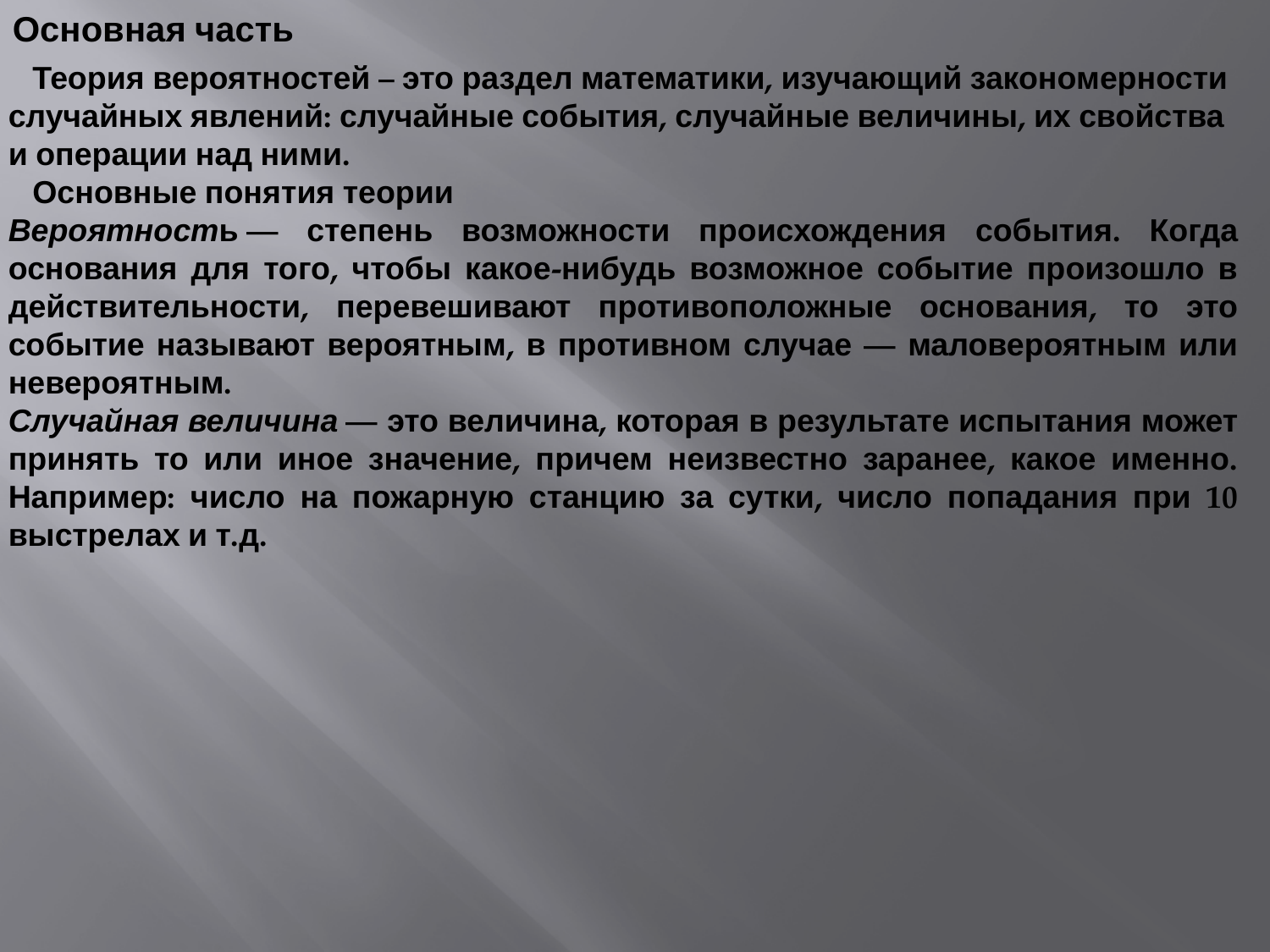

Основная часть
   Теория вероятностей – это раздел математики, изучающий закономерности случайных явлений: случайные события, случайные величины, их свойства и операции над ними.
   Основные понятия теории
Вероятность — степень возможности происхождения события. Когда основания для того, чтобы какое-нибудь возможное событие произошло в действительности, перевешивают противоположные основания, то это событие называют вероятным, в противном случае — маловероятным или невероятным.
Случайная величина — это величина, которая в результате испытания может принять то или иное значение, причем неизвестно заранее, какое именно. Например: число на пожарную станцию за сутки, число попадания при 10 выстрелах и т.д.